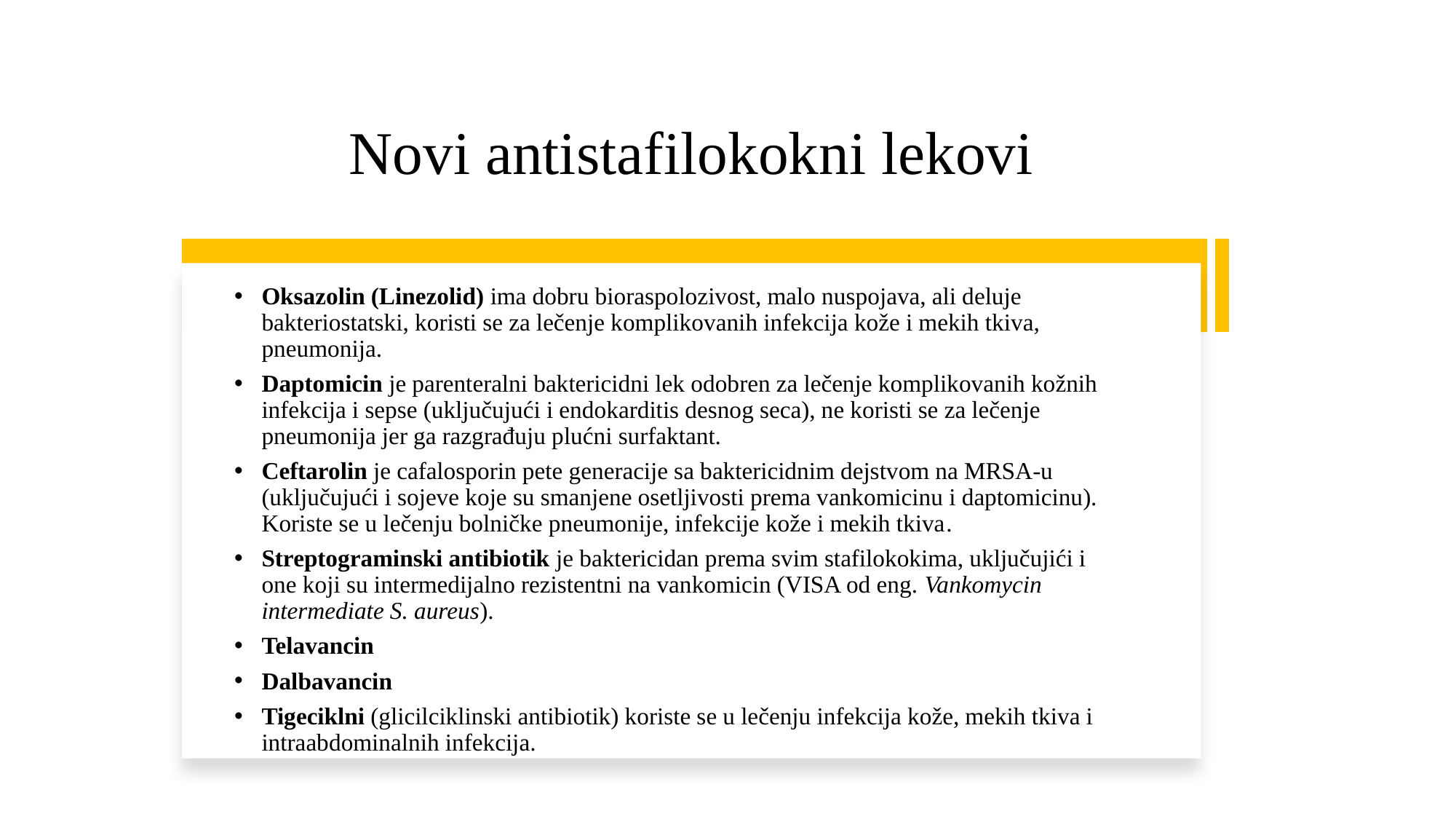

# Novi antistafilokokni lekovi

Oksazolin (Linezolid) ima dobru bioraspolozivost, malo nuspojava, ali deluje bakteriostatski, koristi se za lečenje komplikovanih infekcija kože i mekih tkiva, pneumonija.
Daptomicin je parenteralni baktericidni lek odobren za lečenje komplikovanih kožnih infekcija i sepse (uključujući i endokarditis desnog seca), ne koristi se za lečenje pneumonija jer ga razgrađuju plućni surfaktant.
Ceftarolin je cafalosporin pete generacije sa baktericidnim dejstvom na MRSA-u (uključujući i sojeve koje su smanjene osetljivosti prema vankomicinu i daptomicinu). Koriste se u lečenju bolničke pneumonije, infekcije kože i mekih tkiva.
Streptograminski antibiotik je baktericidan prema svim stafilokokima, uključujići i one koji su intermedijalno rezistentni na vankomicin (VISA od eng. Vankomycin intermediate S. aureus).
Telavancin
Dalbavancin
Tigeciklni (glicilciklinski antibiotik) koriste se u lečenju infekcija kože, mekih tkiva i intraabdominalnih infekcija.